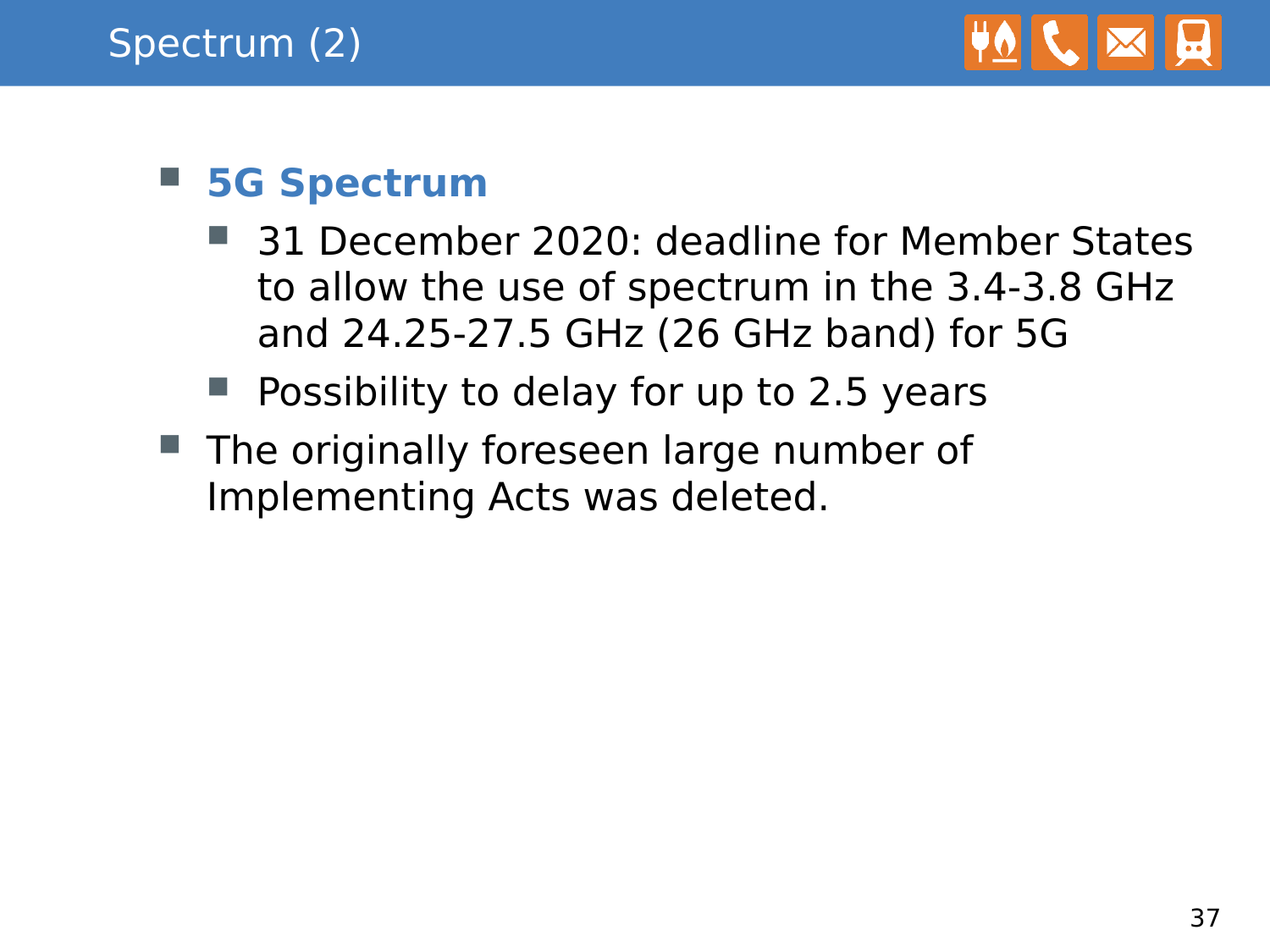

# Spectrum (2)
5G Spectrum
31 December 2020: deadline for Member States to allow the use of spectrum in the 3.4-3.8 GHz and 24.25-27.5 GHz (26 GHz band) for 5G
Possibility to delay for up to 2.5 years
The originally foreseen large number of Implementing Acts was deleted.
37